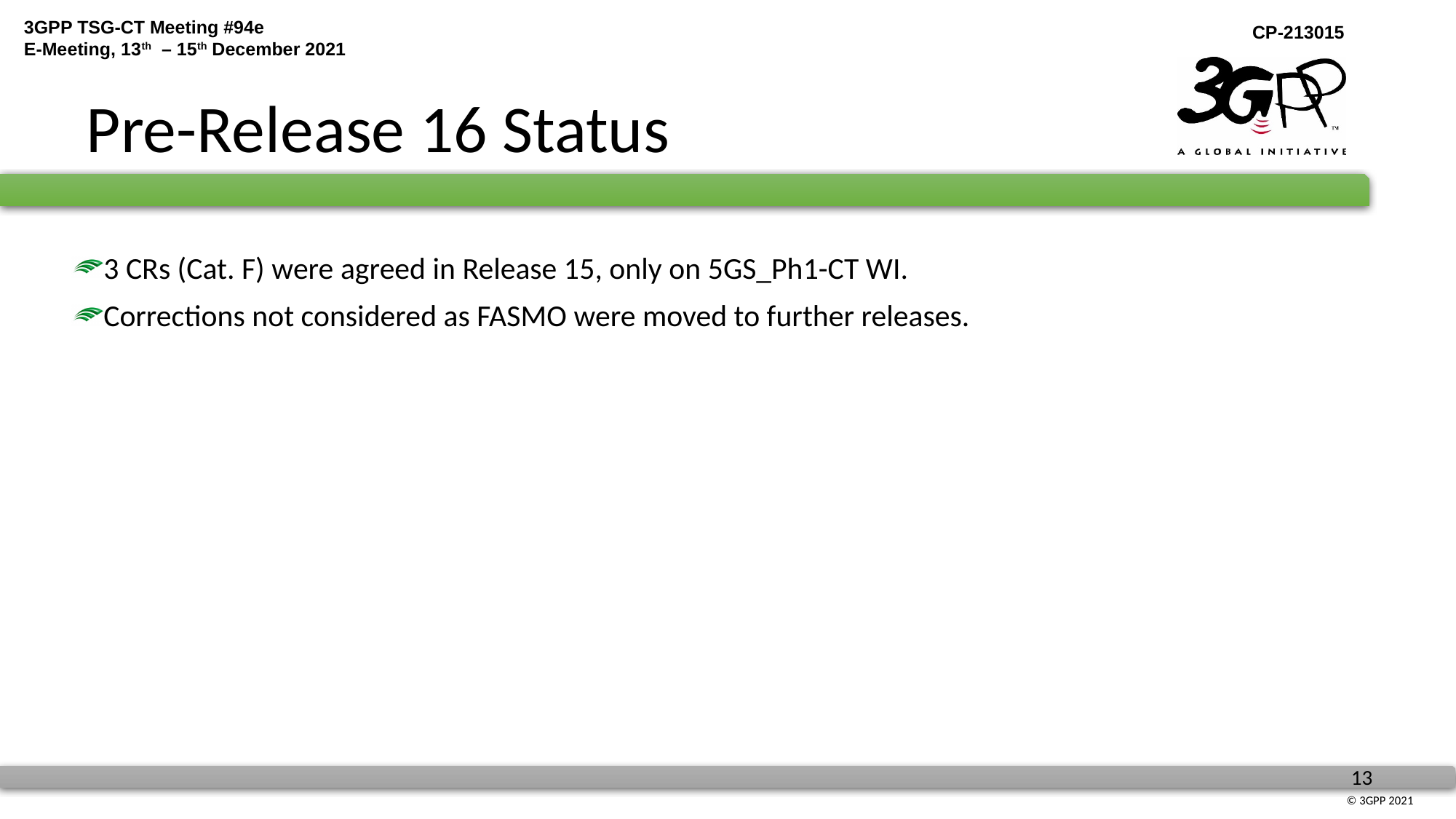

# Pre-Release 16 Status
3 CRs (Cat. F) were agreed in Release 15, only on 5GS_Ph1-CT WI.
Corrections not considered as FASMO were moved to further releases.